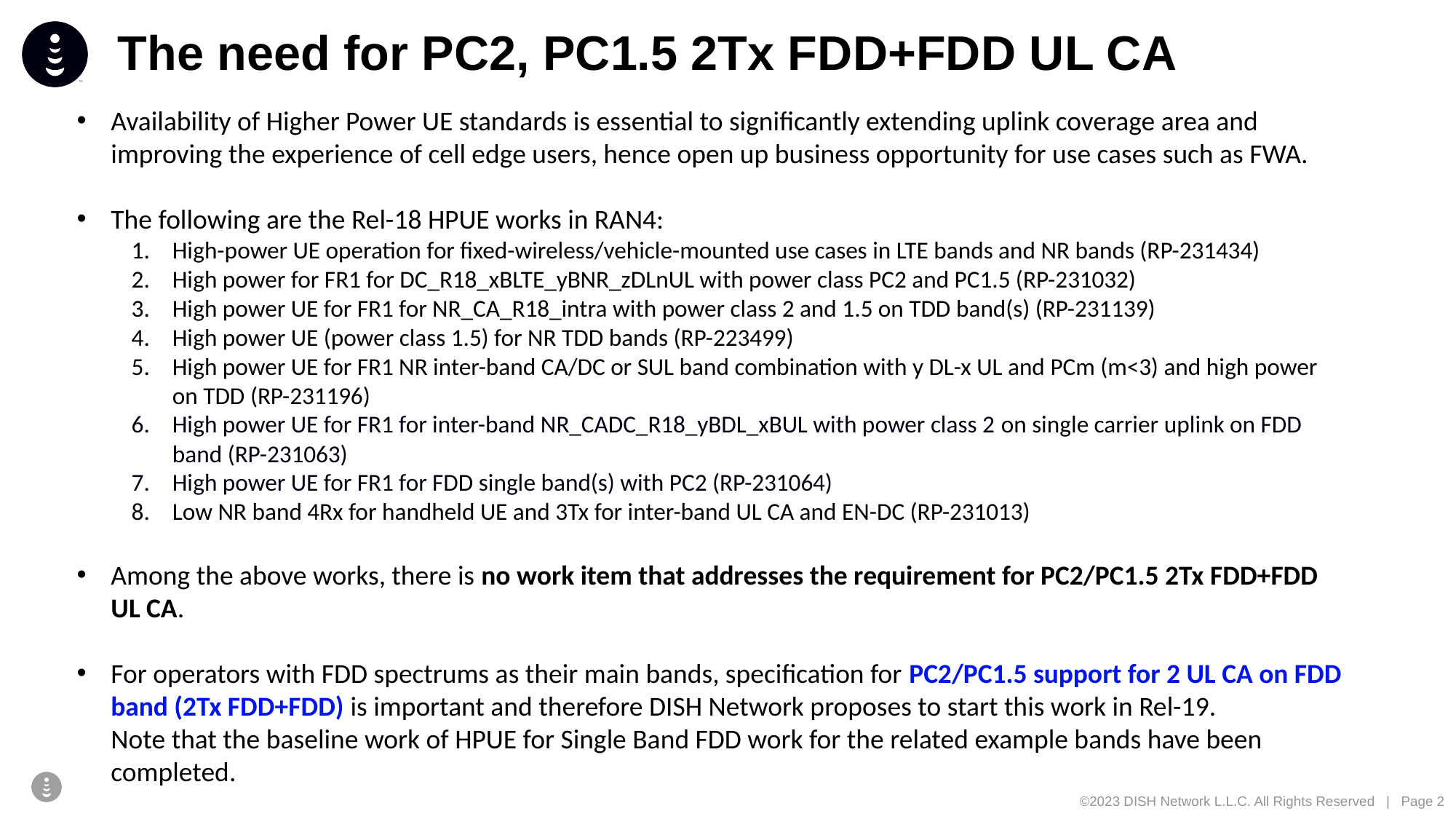

The need for PC2, PC1.5 2Tx FDD+FDD UL CA
Availability of Higher Power UE standards is essential to significantly extending uplink coverage area and improving the experience of cell edge users, hence open up business opportunity for use cases such as FWA.

The following are the Rel-18 HPUE works in RAN4:
High-power UE operation for fixed-wireless/vehicle-mounted use cases in LTE bands and NR bands (RP-231434)
High power for FR1 for DC_R18_xBLTE_yBNR_zDLnUL with power class PC2 and PC1.5 (RP-231032)
High power UE for FR1 for NR_CA_R18_intra with power class 2 and 1.5 on TDD band(s) (RP-231139)
High power UE (power class 1.5) for NR TDD bands (RP-223499)
High power UE for FR1 NR inter-band CA/DC or SUL band combination with y DL-x UL and PCm (m<3) and high power on TDD (RP-231196)
High power UE for FR1 for inter-band NR_CADC_R18_yBDL_xBUL with power class 2 on single carrier uplink on FDD band (RP-231063)
High power UE for FR1 for FDD single band(s) with PC2 (RP-231064)
Low NR band 4Rx for handheld UE and 3Tx for inter-band UL CA and EN-DC (RP-231013)

Among the above works, there is no work item that addresses the requirement for PC2/PC1.5 2Tx FDD+FDD UL CA.

For operators with FDD spectrums as their main bands, specification for PC2/PC1.5 support for 2 UL CA on FDD band (2Tx FDD+FDD) is important and therefore DISH Network proposes to start this work in Rel-19.
Note that the baseline work of HPUE for Single Band FDD work for the related example bands have been completed.